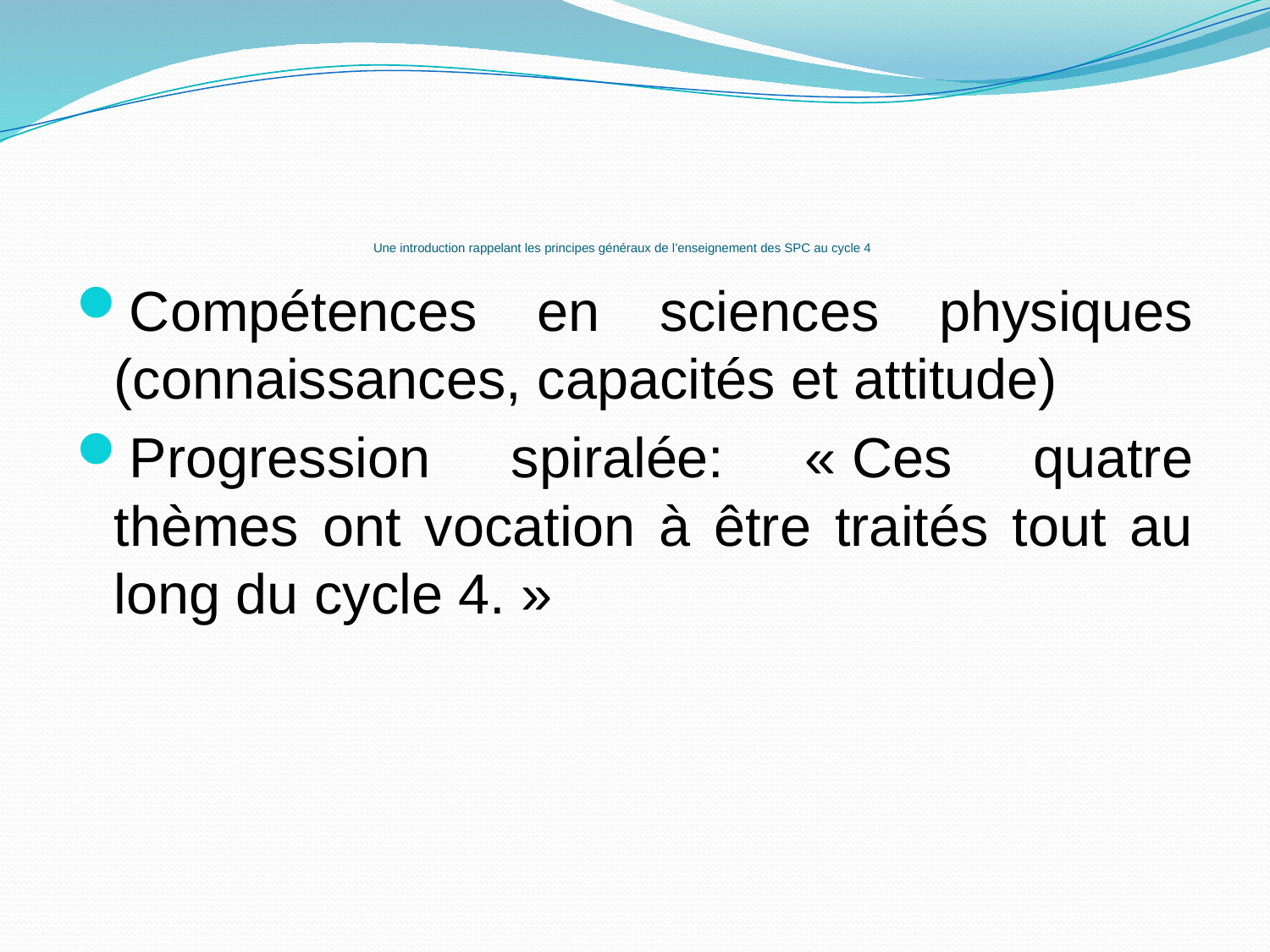

# Une introduction rappelant les principes généraux de l’enseignement des SPC au cycle 4
Compétences en sciences physiques (connaissances, capacités et attitude)
Progression spiralée: « Ces quatre thèmes ont vocation à être traités tout au long du cycle 4. »